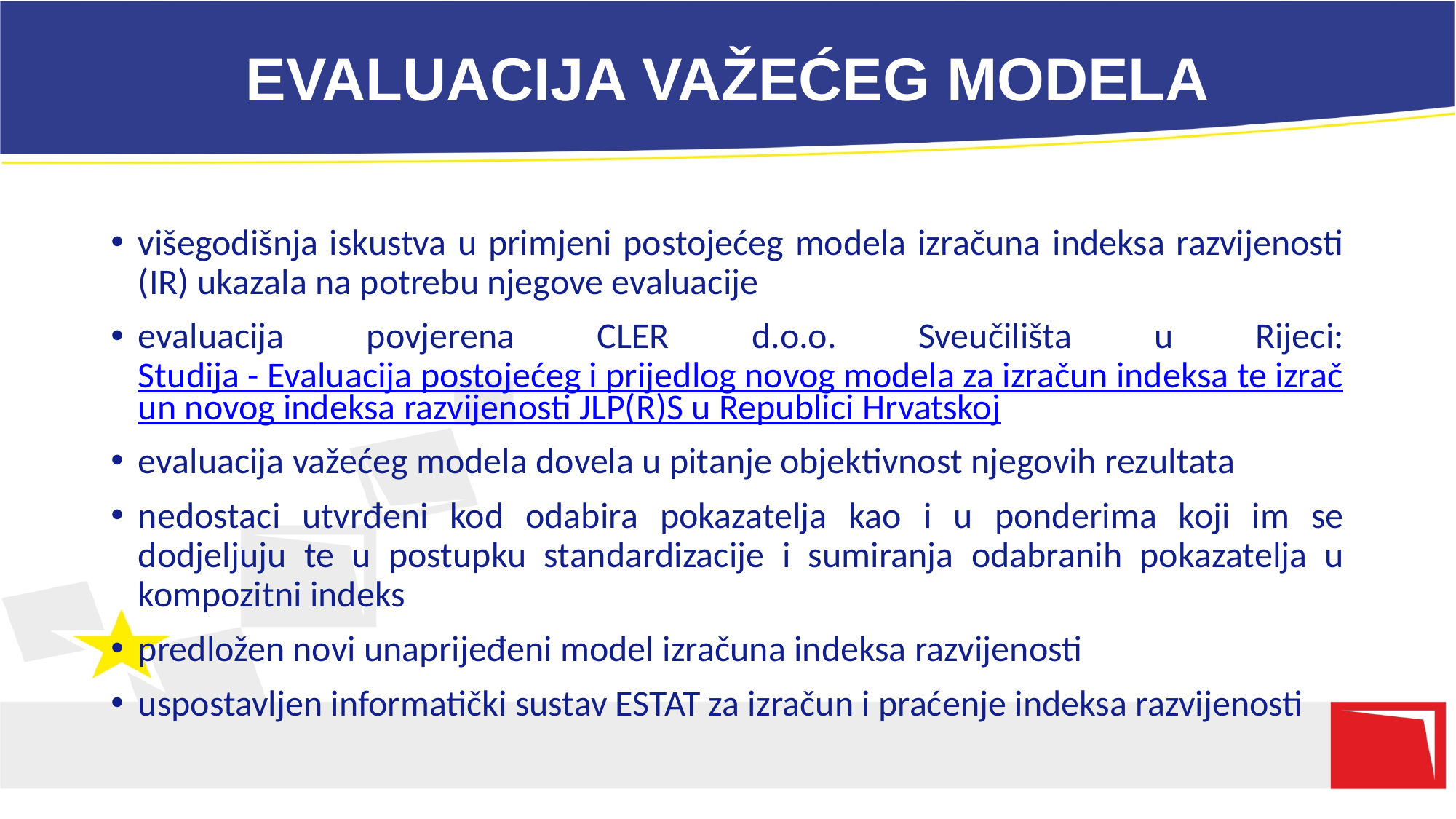

# EVALUACIJA VAŽEĆEG MODELA
višegodišnja iskustva u primjeni postojećeg modela izračuna indeksa razvijenosti (IR) ukazala na potrebu njegove evaluacije
evaluacija povjerena CLER d.o.o. Sveučilišta u Rijeci: Studija - Evaluacija postojećeg i prijedlog novog modela za izračun indeksa te izračun novog indeksa razvijenosti JLP(R)S u Republici Hrvatskoj
evaluacija važećeg modela dovela u pitanje objektivnost njegovih rezultata
nedostaci utvrđeni kod odabira pokazatelja kao i u ponderima koji im se dodjeljuju te u postupku standardizacije i sumiranja odabranih pokazatelja u kompozitni indeks
predložen novi unaprijeđeni model izračuna indeksa razvijenosti
uspostavljen informatički sustav ESTAT za izračun i praćenje indeksa razvijenosti